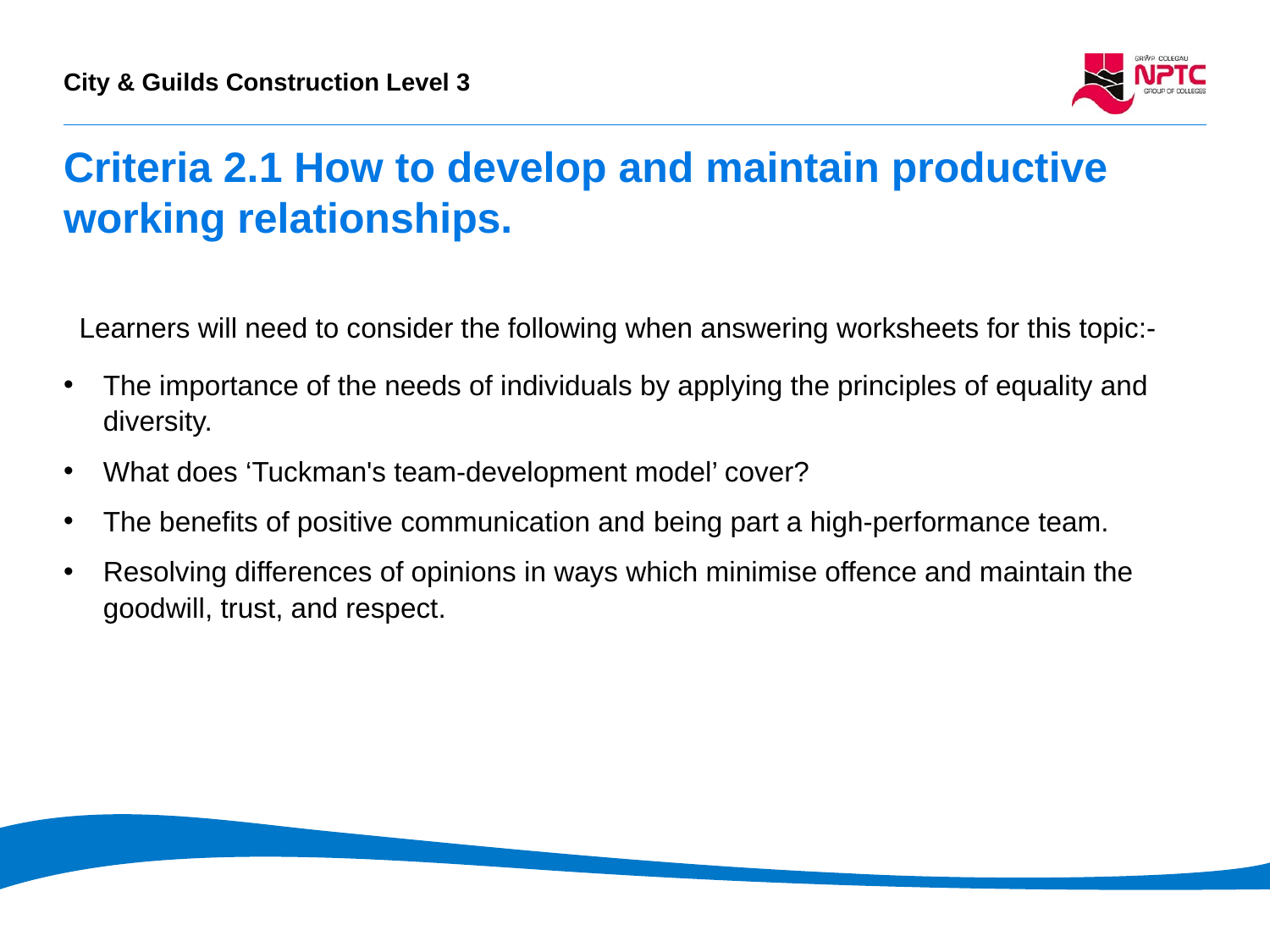

# Criteria 2.1 How to develop and maintain productive working relationships.

  Learners will need to consider the following when answering worksheets for this topic:-
The importance of the needs of individuals by applying the principles of equality and diversity.
What does ‘Tuckman's team-development model’ cover?
The benefits of positive communication and being part a high-performance team.
Resolving differences of opinions in ways which minimise offence and maintain the goodwill, trust, and respect.